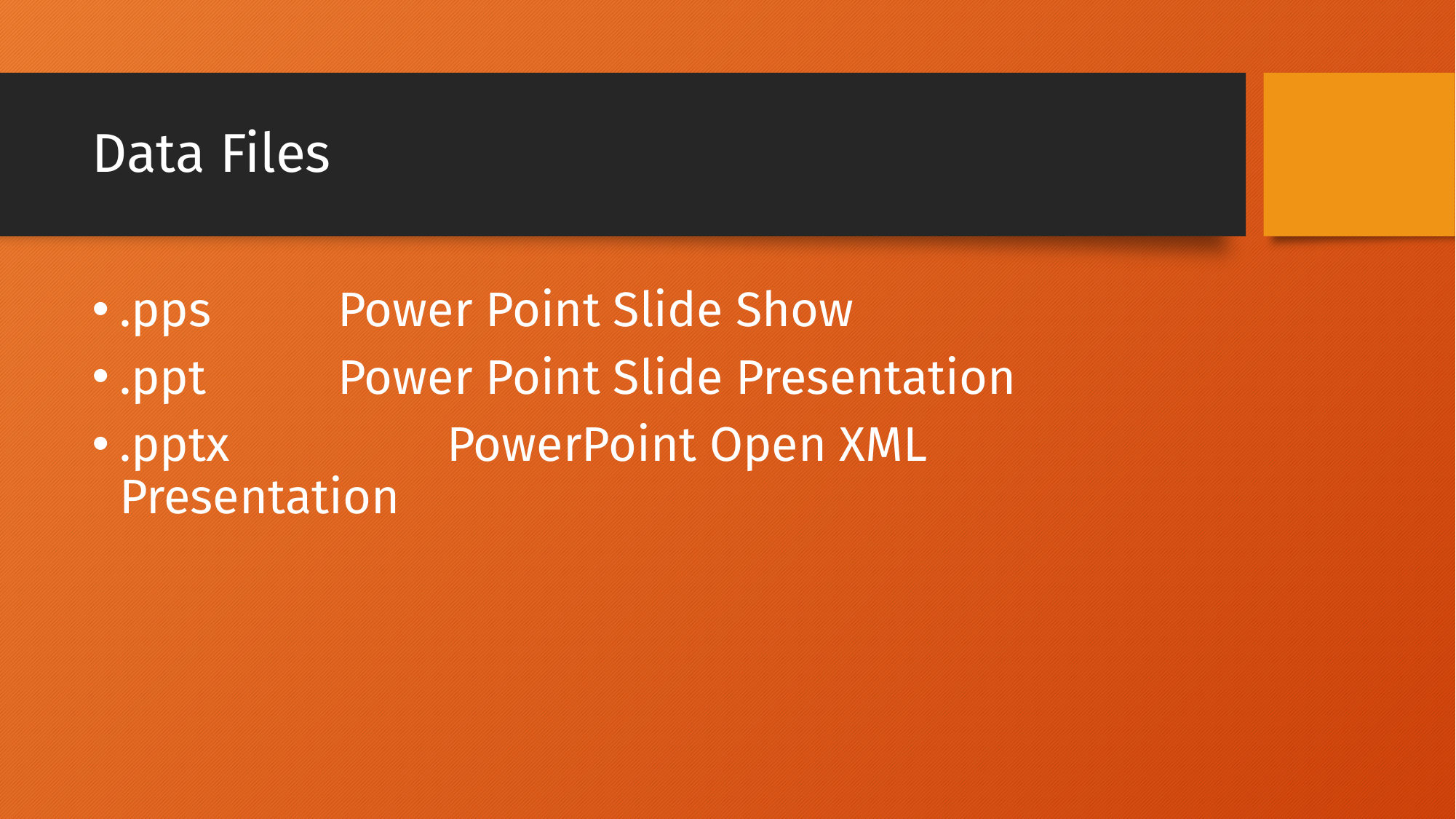

# Data Files
.pps		Power Point Slide Show
.ppt		Power Point Slide Presentation
.pptx		PowerPoint Open XML Presentation